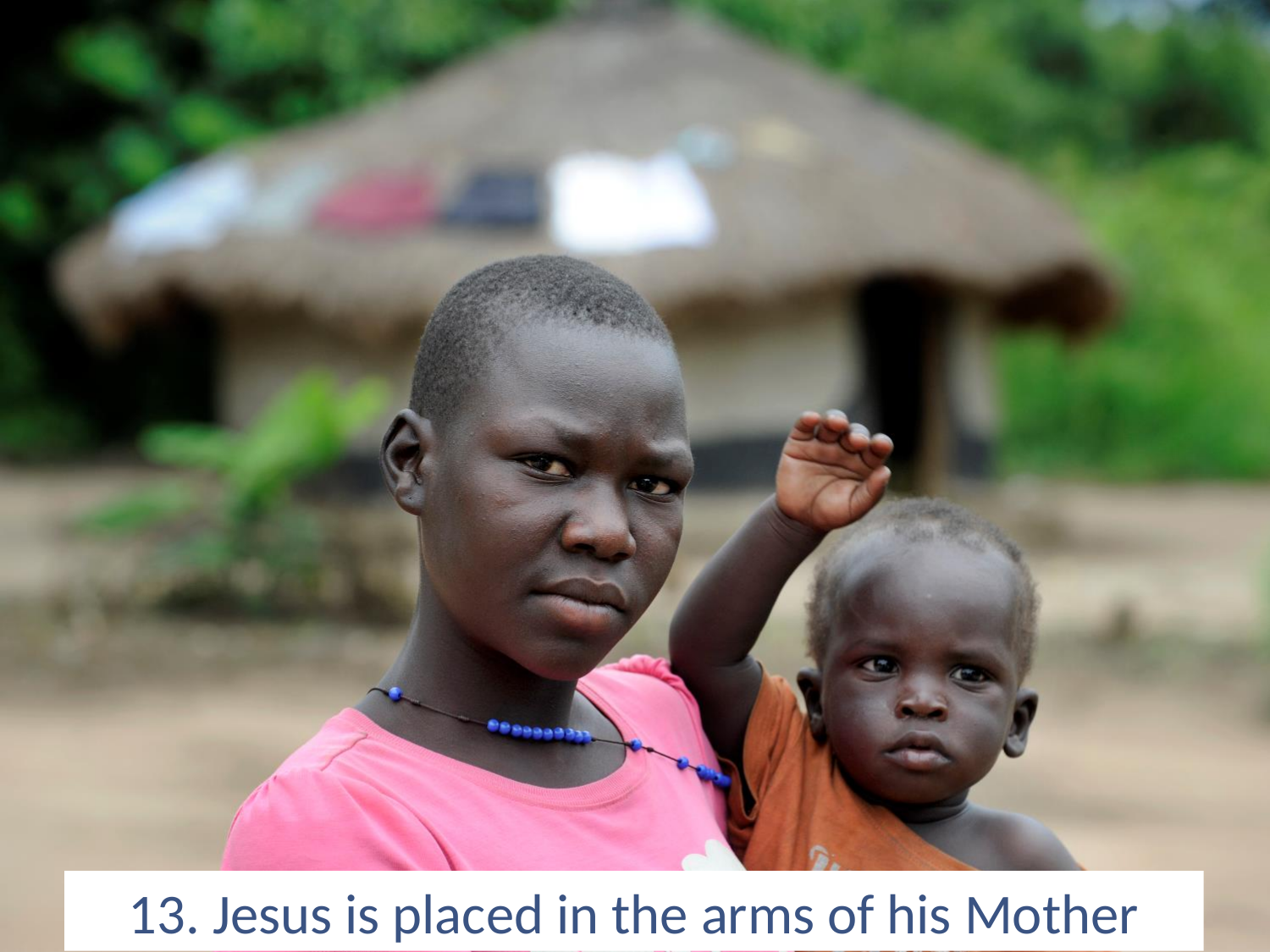

13. Jesus is placed in the arms of his Mother